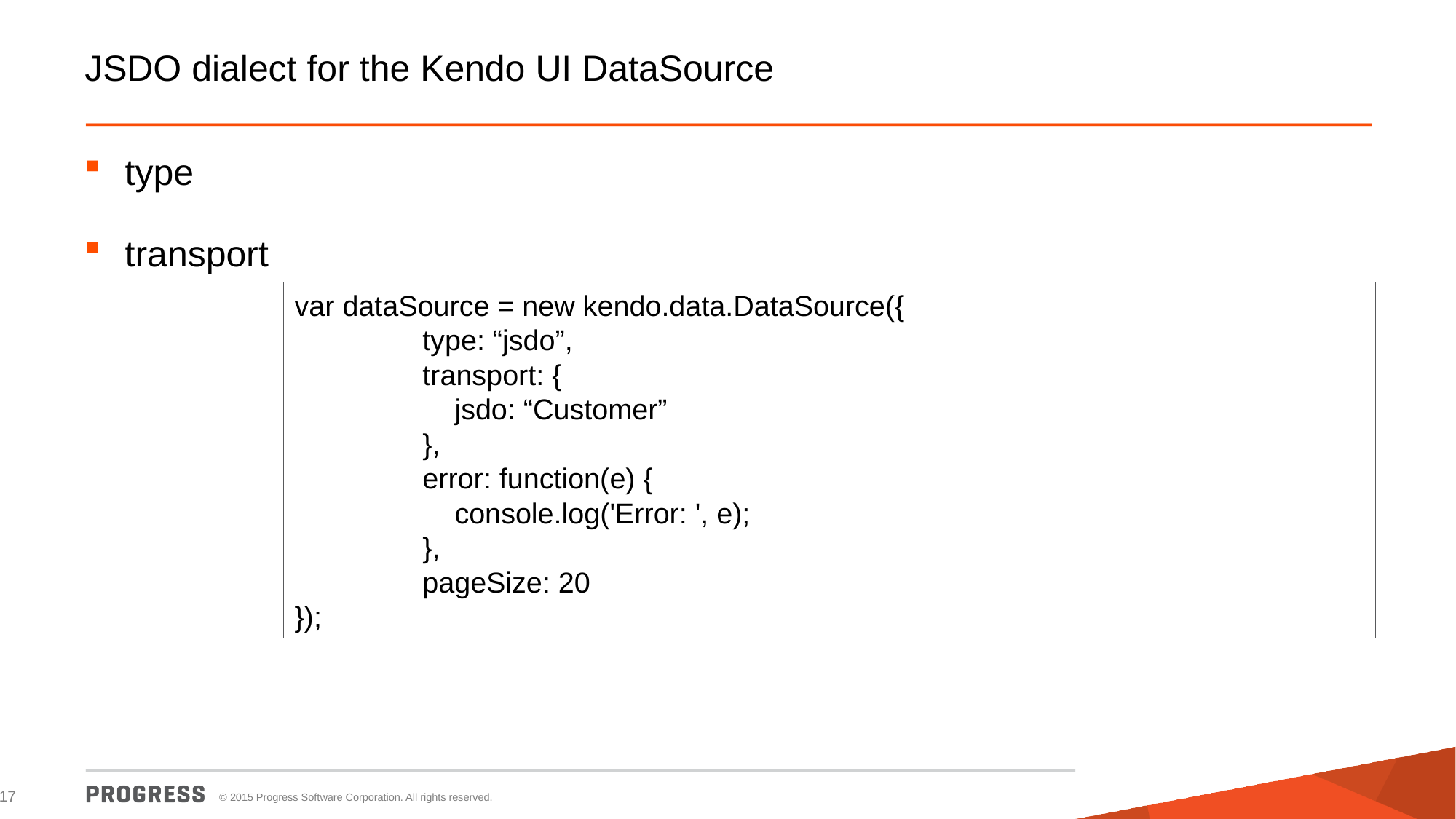

# JSDO dialect for the Kendo UI DataSource
type
transport
var dataSource = new kendo.data.DataSource({
                type: “jsdo”,
                transport: {
                    jsdo: “Customer”
                },
                error: function(e) {
                    console.log('Error: ', e);
                },
                pageSize: 20
});